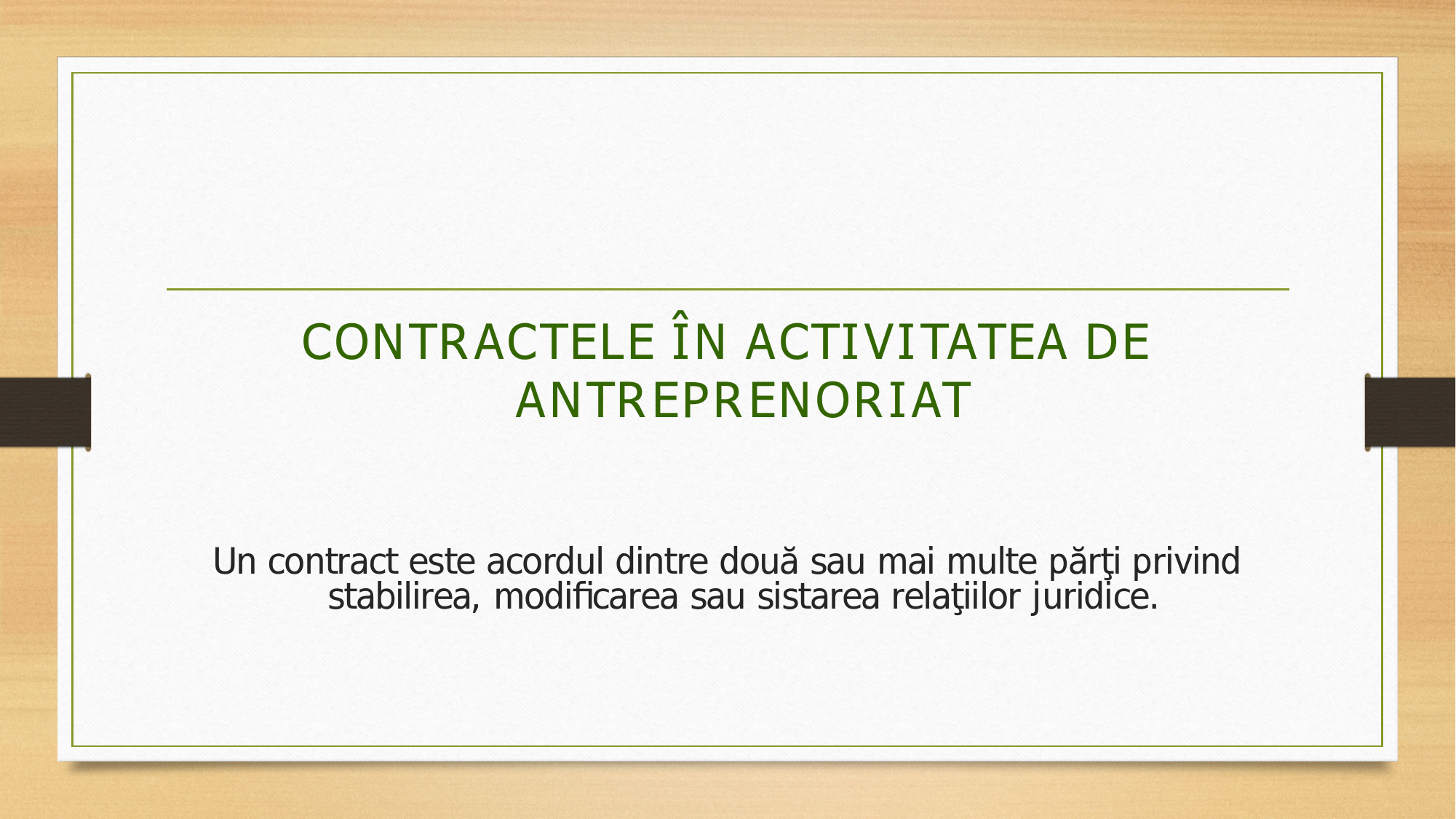

CONTRACTELE ÎN ACTIVITATEA DE ANTREPRENORIAT

Un contract este acordul dintre două sau mai multe părţi privind stabilirea, modificarea sau sistarea relaţiilor juridice.